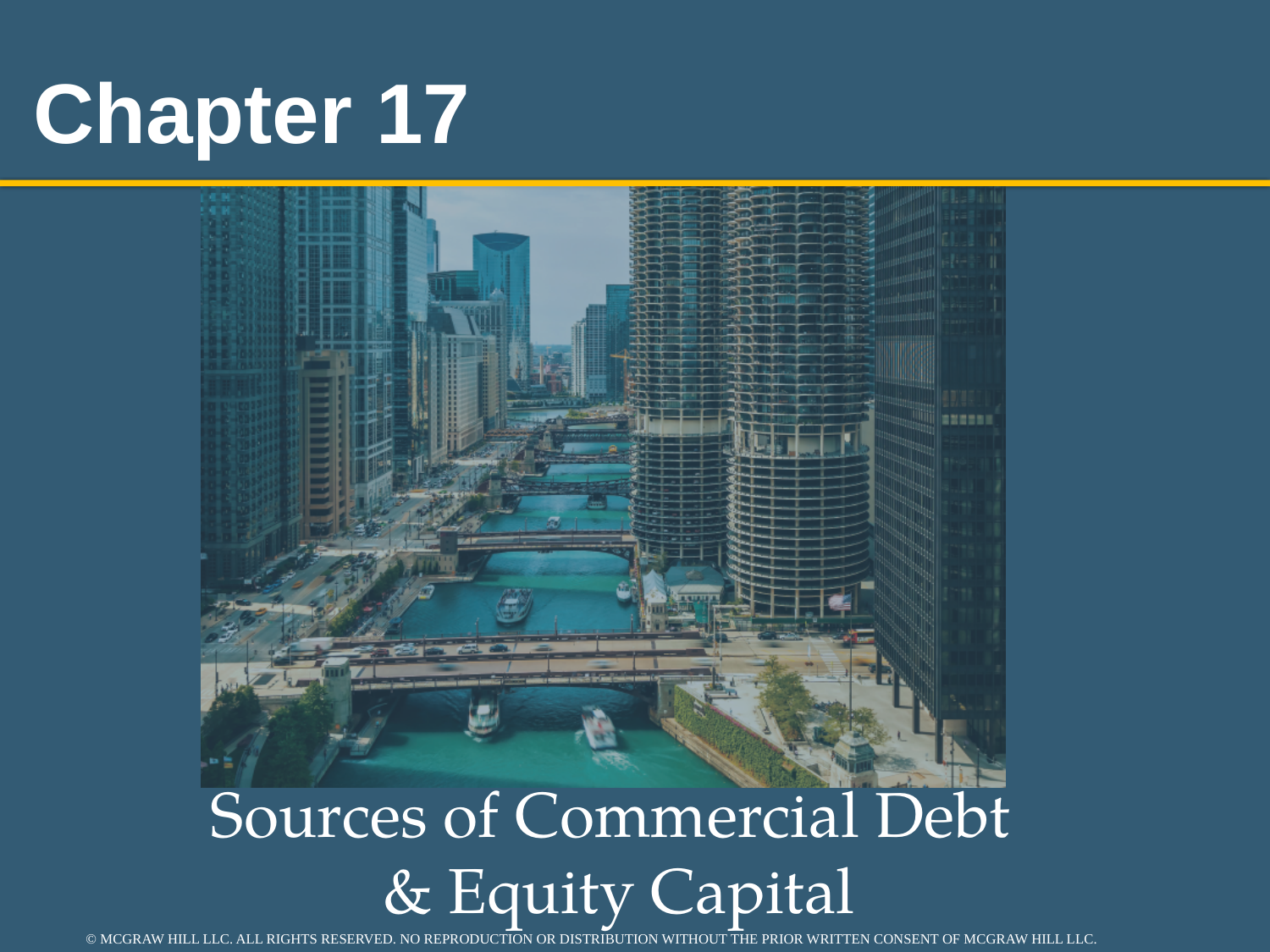

# Chapter 17
Sources of Commercial Debt
& Equity Capital
© MCGRAW HILL LLC. ALL RIGHTS RESERVED. NO REPRODUCTION OR DISTRIBUTION WITHOUT THE PRIOR WRITTEN CONSENT OF MCGRAW HILL LLC.